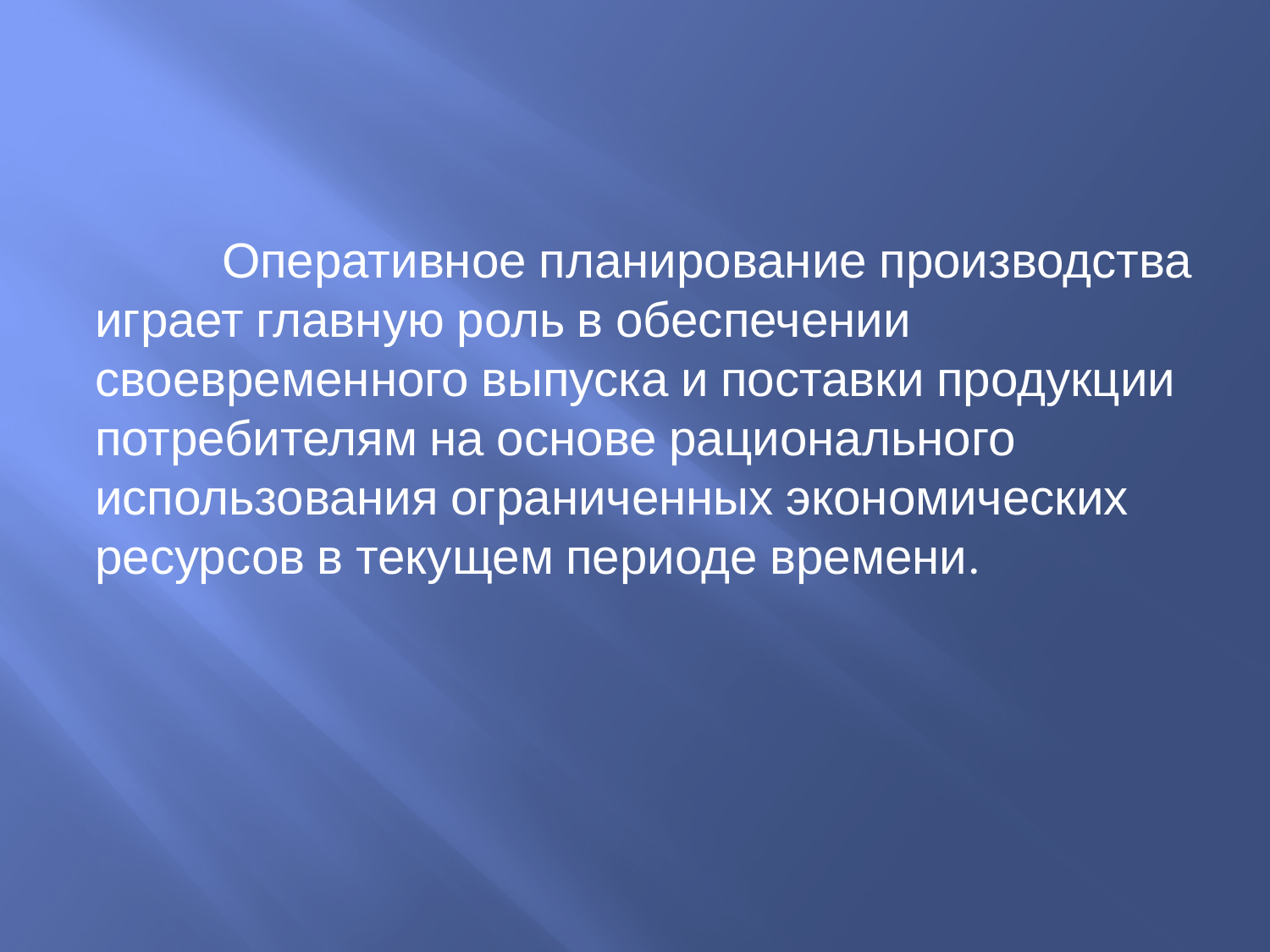

Оперативное планирование производства играет главную роль в обеспечении своевременного выпуска и поставки продукции потребителям на основе рационального использования ограниченных экономических ресурсов в текущем периоде времени.